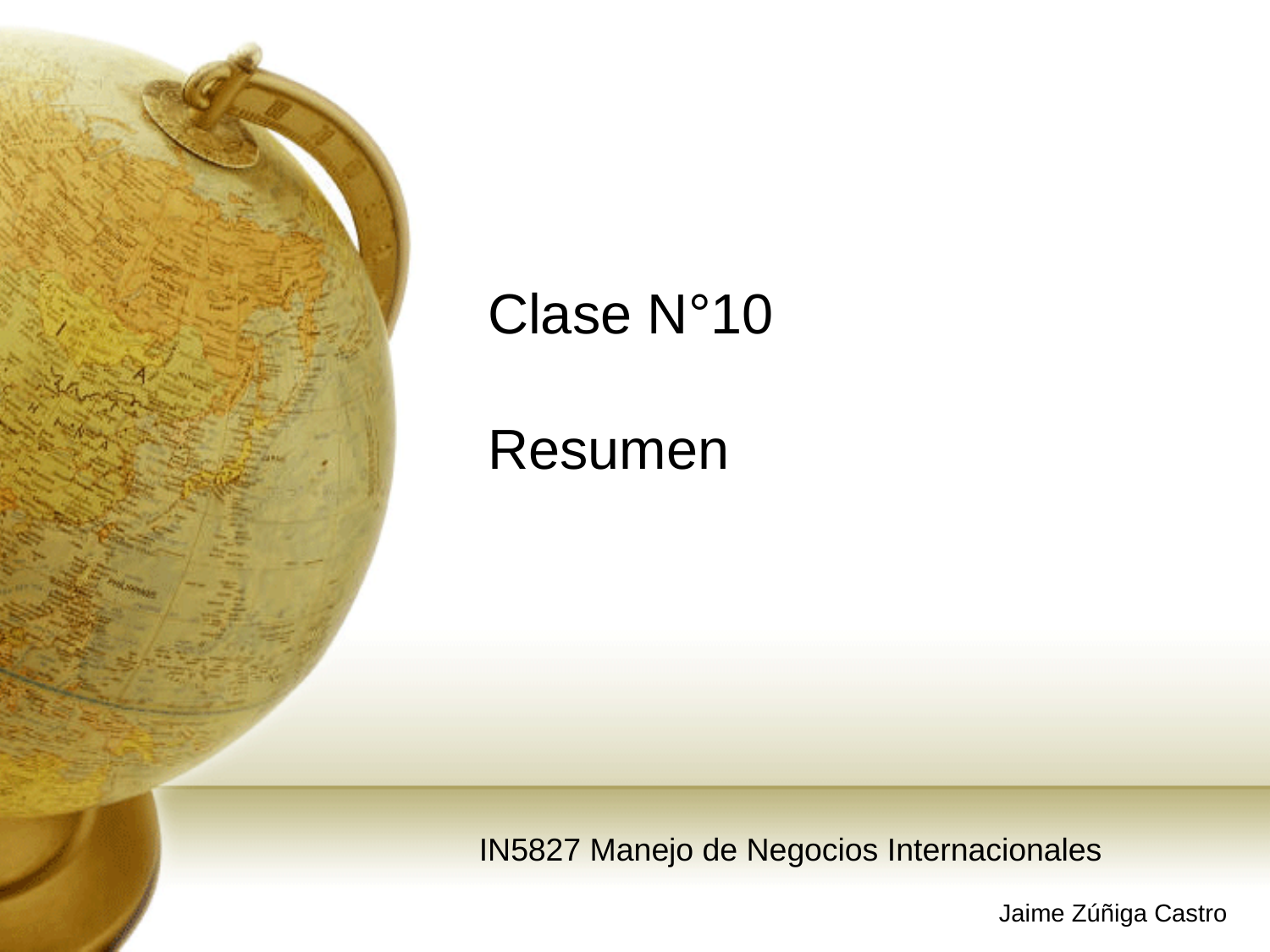

# Clase N°10 Resumen
IN5827 Manejo de Negocios Internacionales
Jaime Zúñiga Castro